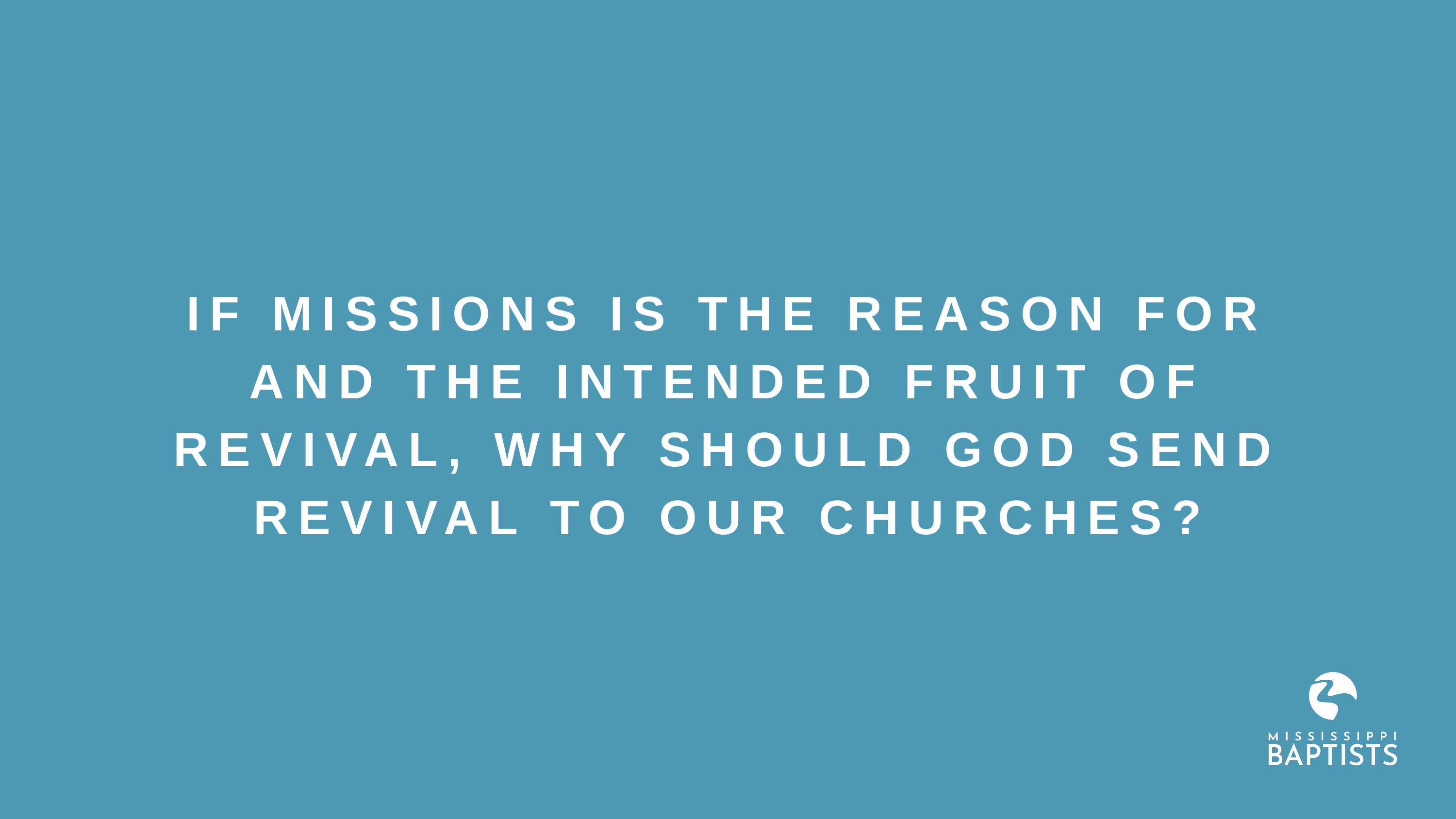

IF MISSIONS IS THE REASON FOR AND THE INTENDED FRUIT OF REVIVAL, WHY SHOULD GOD SEND REVIVAL TO OUR CHURCHES?